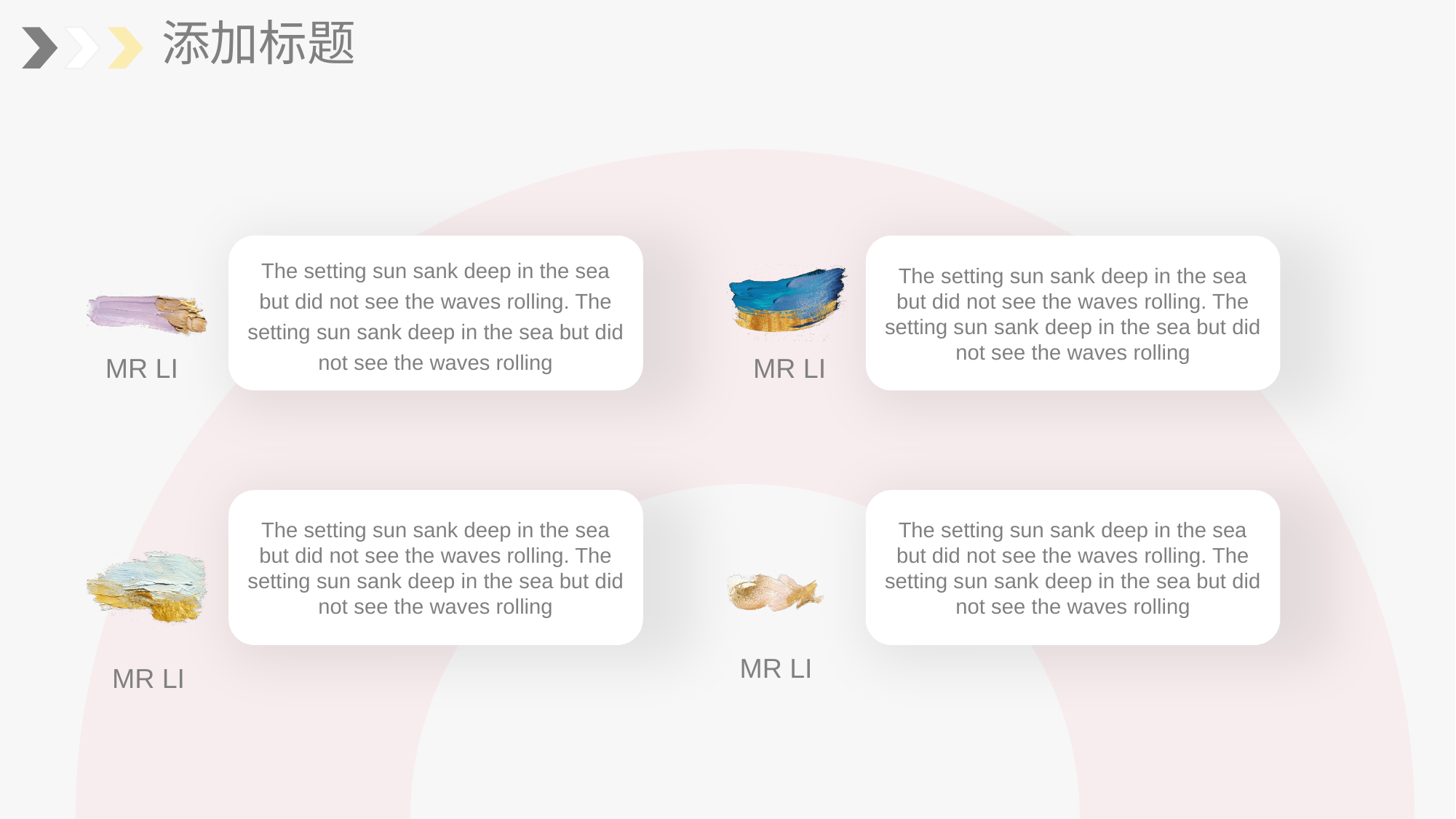

The setting sun sank deep in the sea but did not see the waves rolling. The setting sun sank deep in the sea but did not see the waves rolling
MR LI
The setting sun sank deep in the sea but did not see the waves rolling. The setting sun sank deep in the sea but did not see the waves rolling

MR LI
The setting sun sank deep in the sea but did not see the waves rolling. The setting sun sank deep in the sea but did not see the waves rolling

MR LI
The setting sun sank deep in the sea but did not see the waves rolling. The setting sun sank deep in the sea but did not see the waves rolling

MR LI